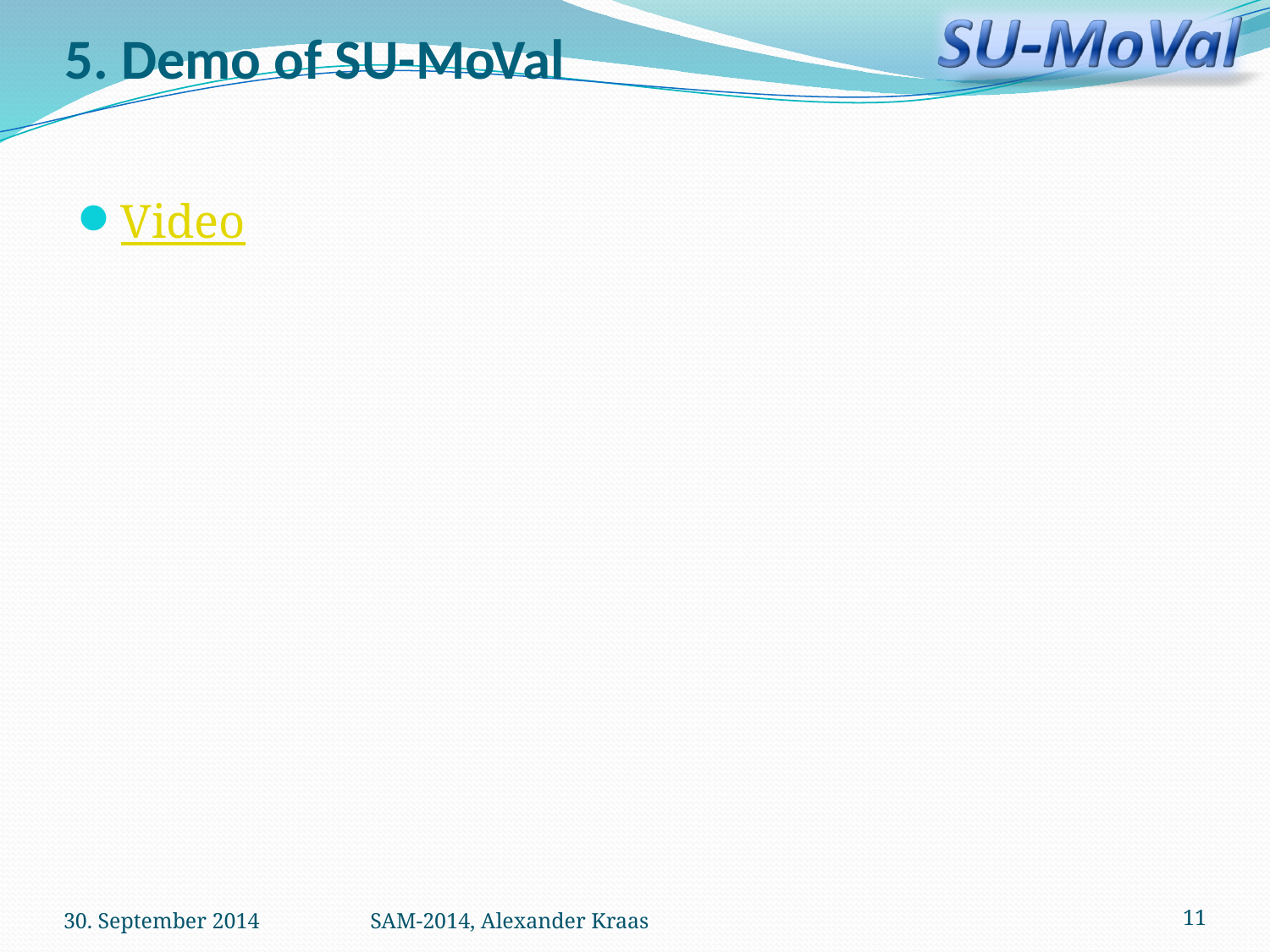

# 5. Demo of SU-MoVal
Video
30. September 2014
SAM-2014, Alexander Kraas
11